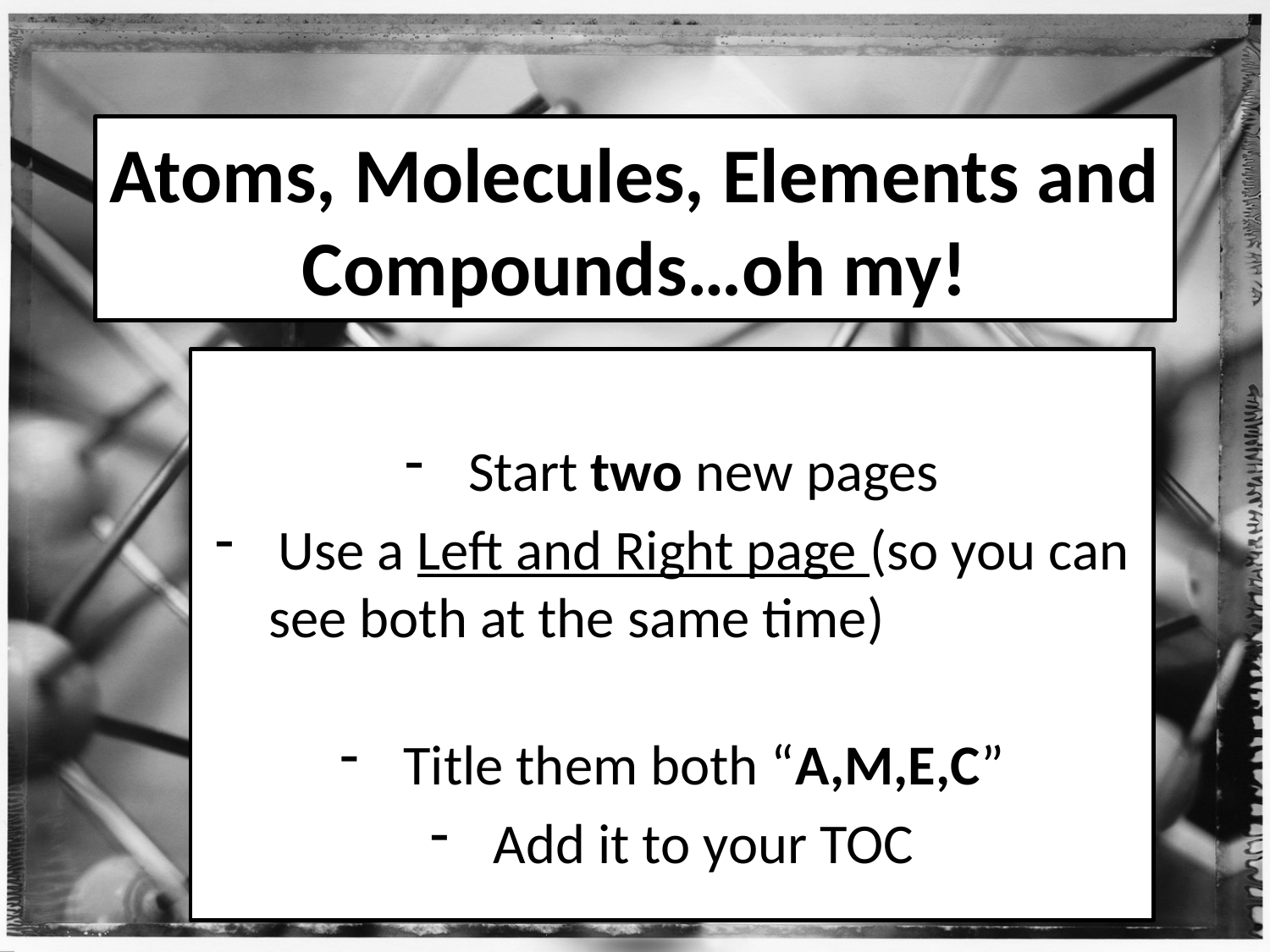

# Atoms, Molecules, Elements and Compounds…oh my!

Start two new pages
Use a Left and Right page (so you can see both at the same time)
Title them both “A,M,E,C”
Add it to your TOC